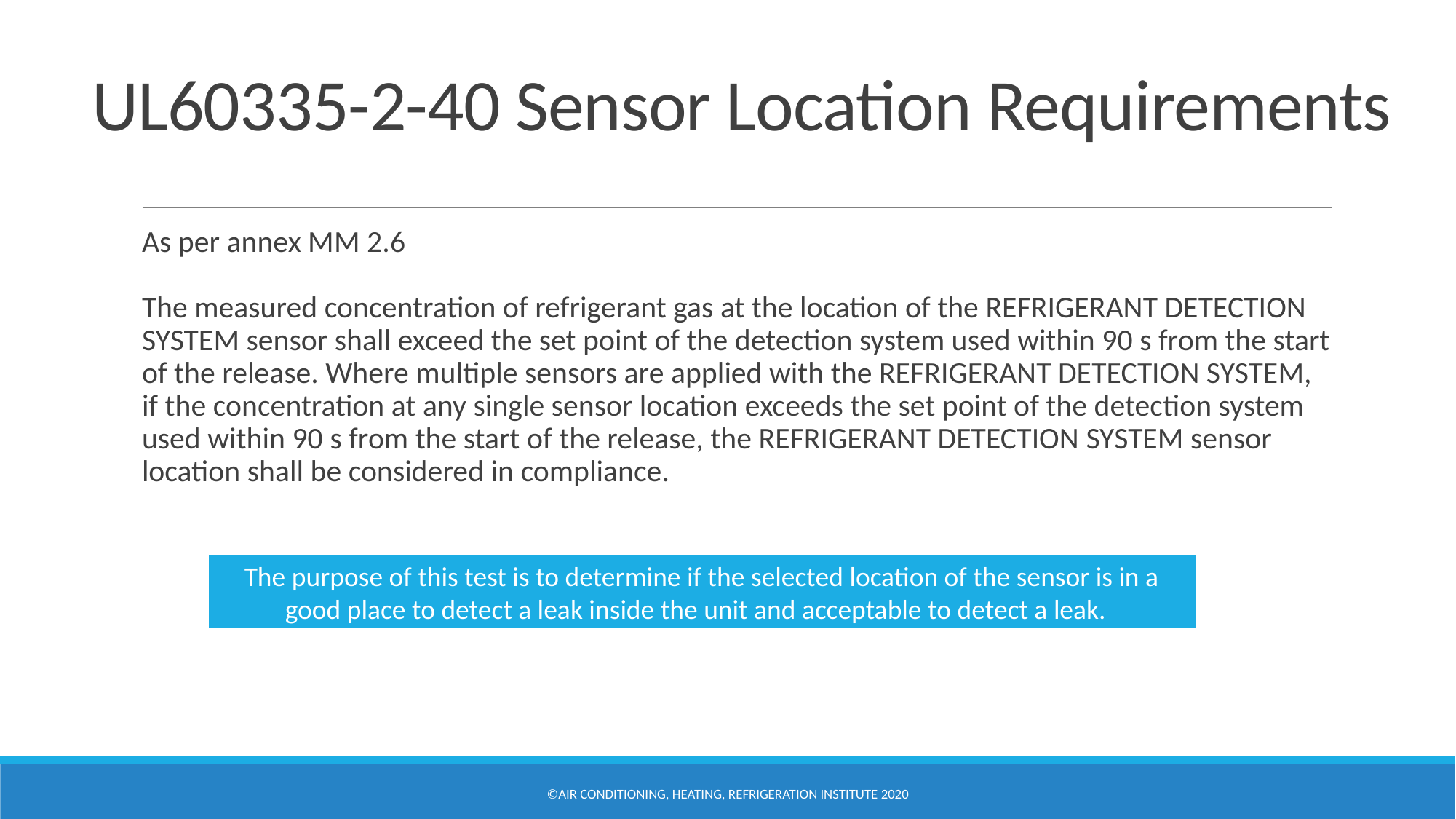

# UL60335-2-40 Sensor Location Requirements
As per annex MM 2.6

The measured concentration of refrigerant gas at the location of the REFRIGERANT DETECTION
SYSTEM sensor shall exceed the set point of the detection system used within 90 s from the start of the release. Where multiple sensors are applied with the REFRIGERANT DETECTION SYSTEM, if the concentration at any single sensor location exceeds the set point of the detection system used within 90 s from the start of the release, the REFRIGERANT DETECTION SYSTEM sensor location shall be considered in compliance.
The purpose of this test is to determine if the selected location of the sensor is in a good place to detect a leak inside the unit and acceptable to detect a leak.
©Air Conditioning, Heating, Refrigeration Institute 2020